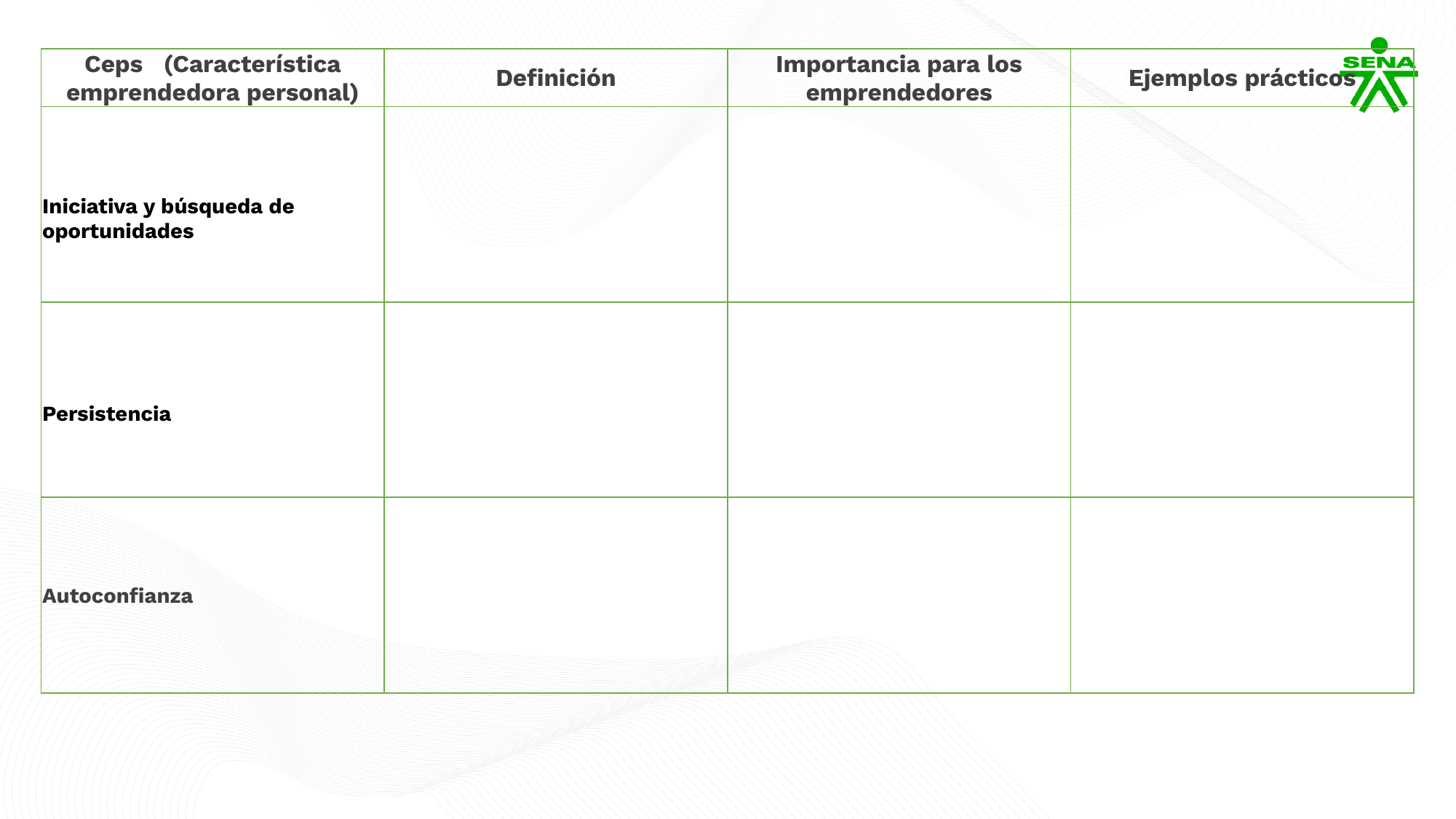

| Ceps (Característica emprendedora personal) | Definición | Importancia para los emprendedores | Ejemplos prácticos |
| --- | --- | --- | --- |
| Iniciativa y búsqueda de oportunidades |  |  |  |
| Persistencia |  |  |  |
| Autoconfianza |  |  |  |